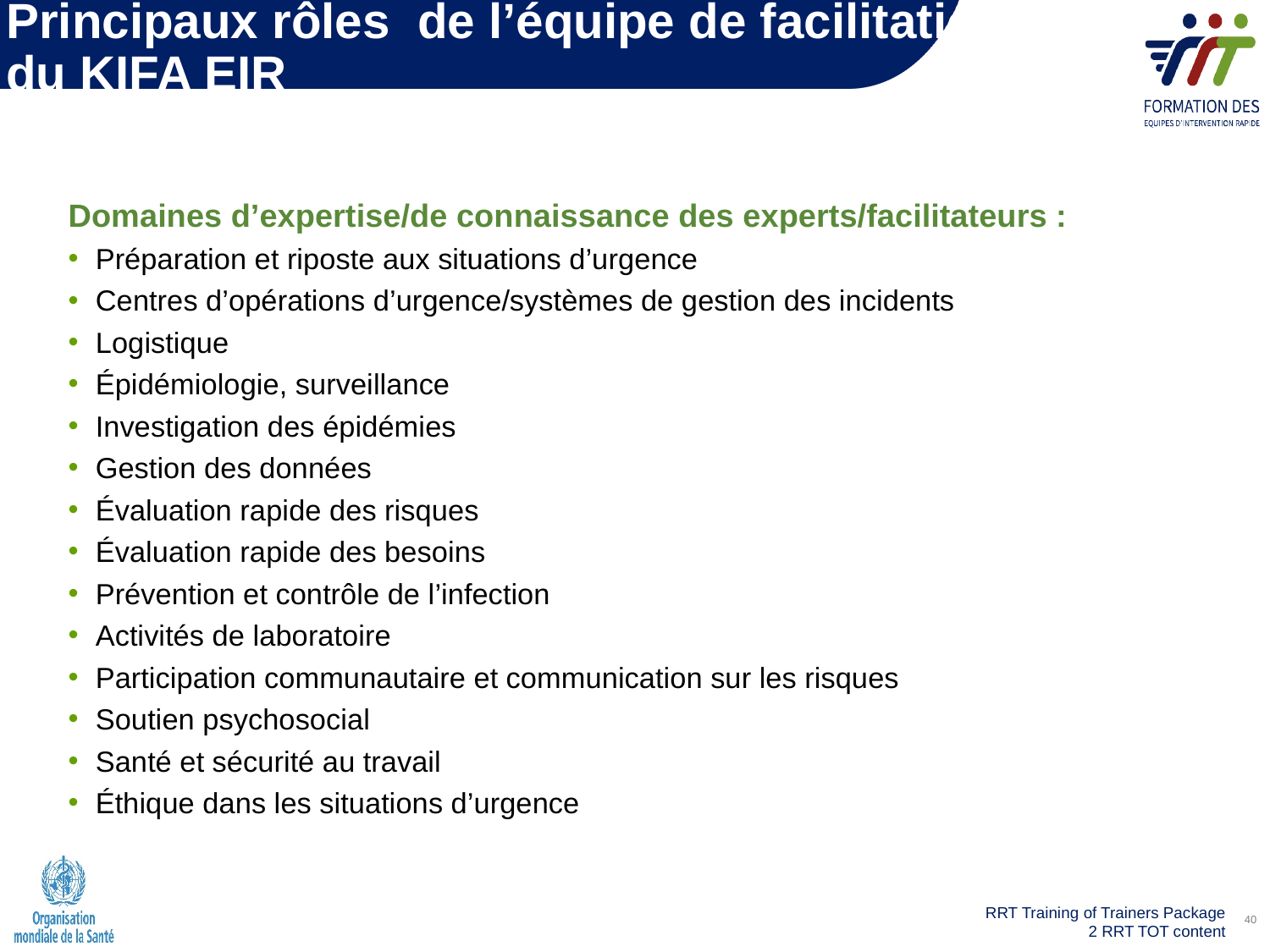

Principaux rôles  de l’équipe de facilitation du KIFA EIR
Domaines d’expertise/de connaissance des experts/facilitateurs :
Préparation et riposte aux situations d’urgence
Centres d’opérations d’urgence/systèmes de gestion des incidents
Logistique
Épidémiologie, surveillance
Investigation des épidémies
Gestion des données
Évaluation rapide des risques
Évaluation rapide des besoins
Prévention et contrôle de l’infection
Activités de laboratoire
Participation communautaire et communication sur les risques
Soutien psychosocial
Santé et sécurité au travail
Éthique dans les situations d’urgence